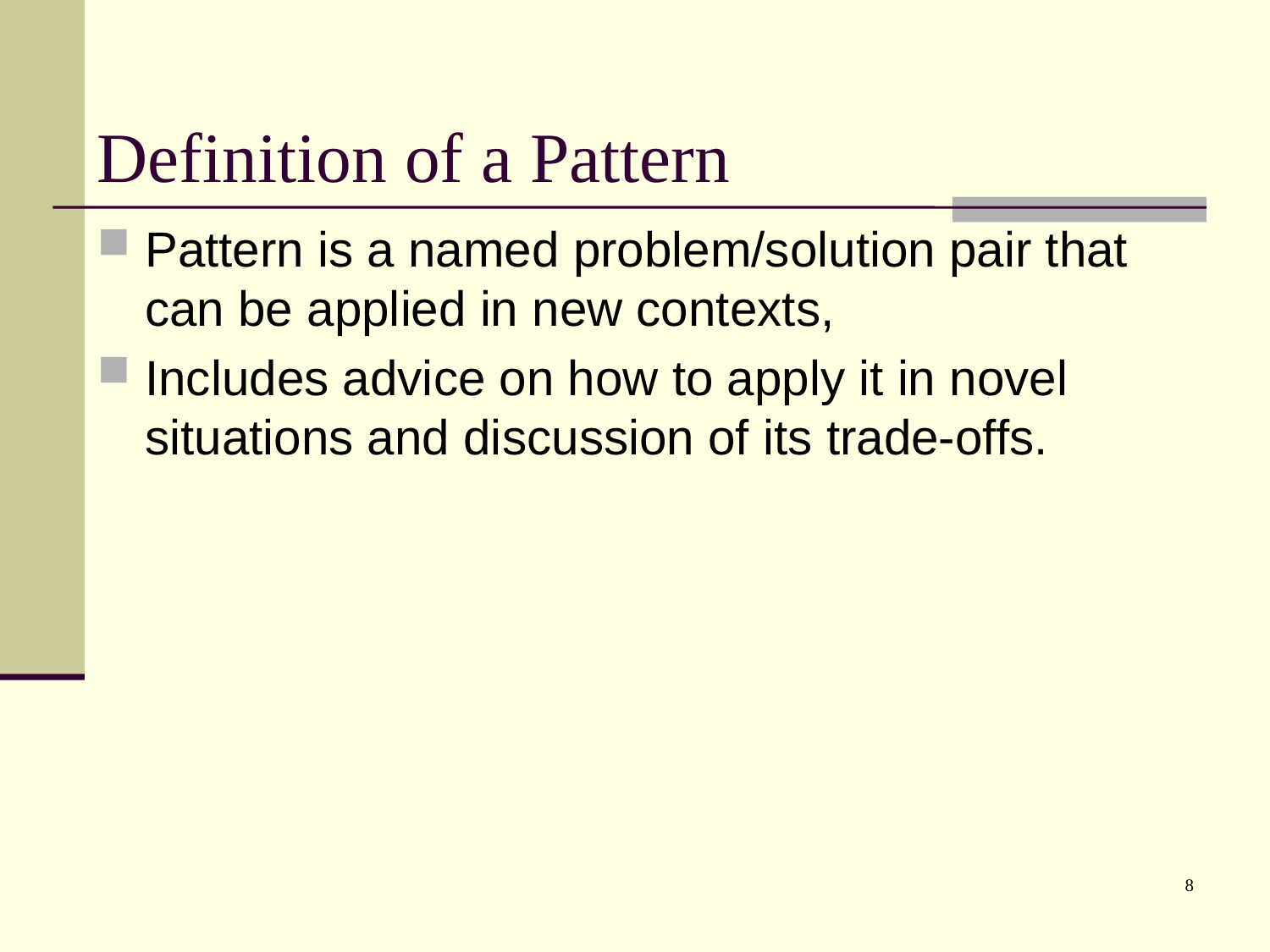

# Definition of a Pattern
Pattern is a named problem/solution pair that can be applied in new contexts,
Includes advice on how to apply it in novel situations and discussion of its trade-offs.
8